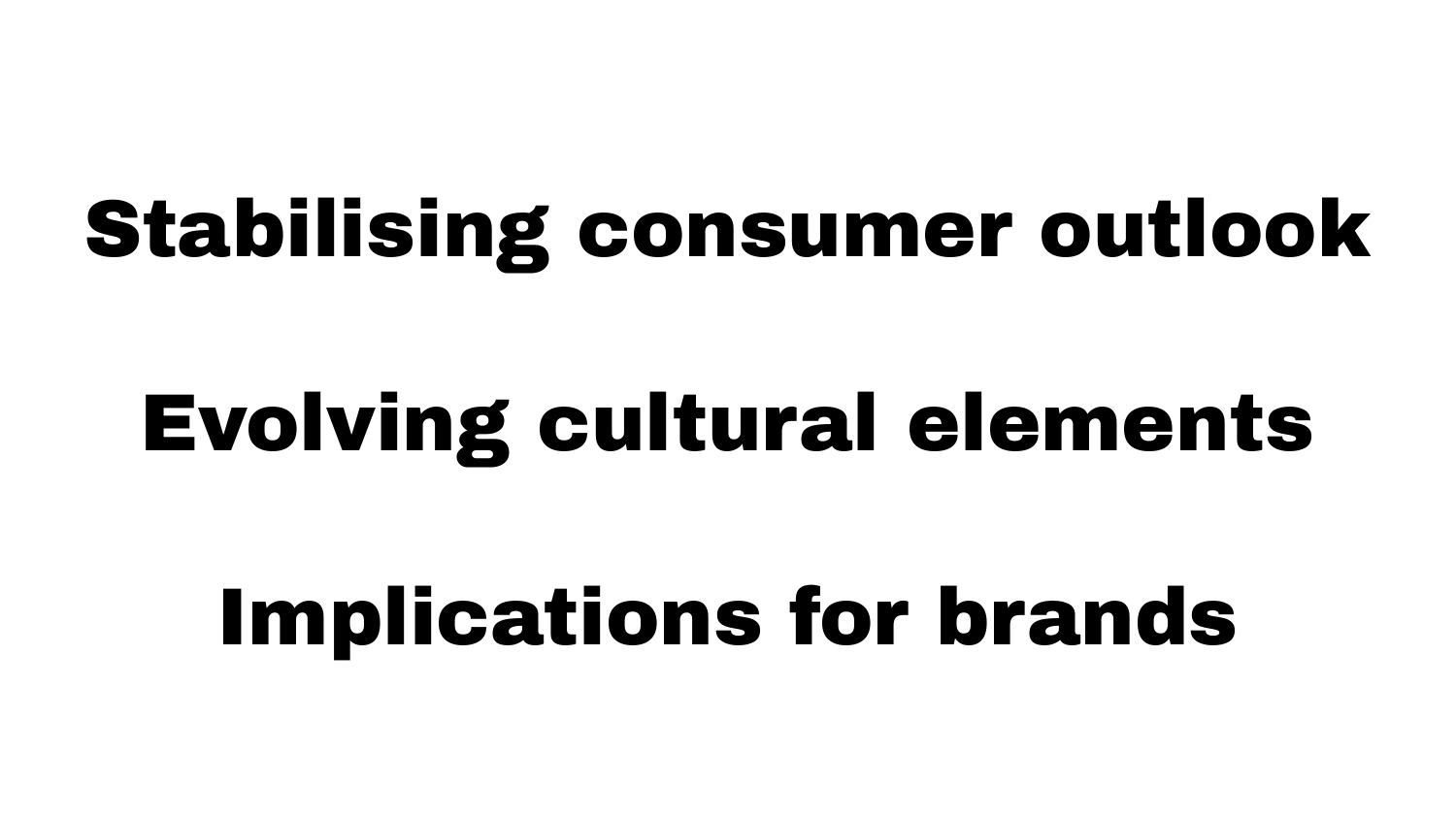

Stabilising consumer outlook
Evolving cultural elements
Implications for brands